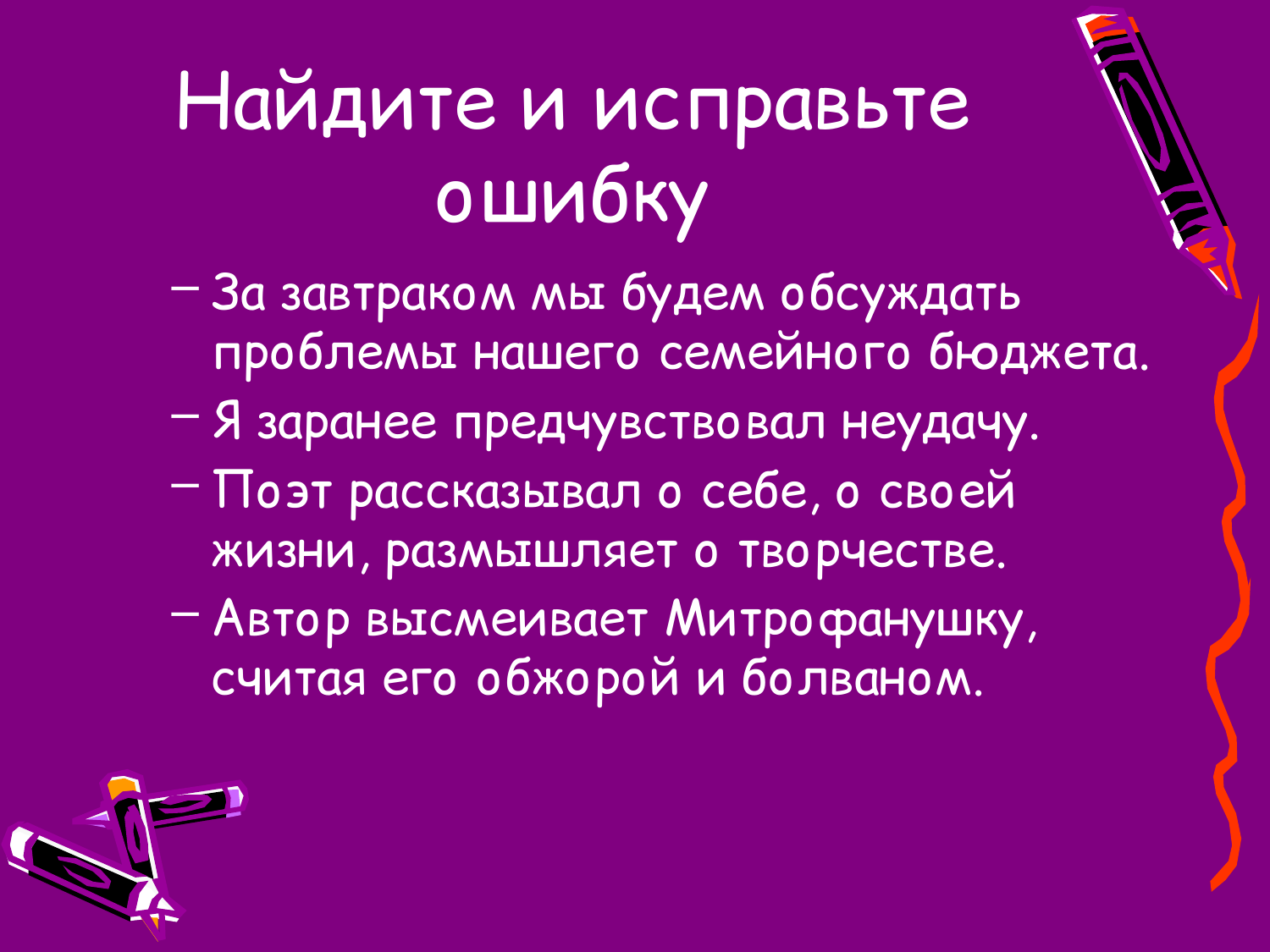

# Найдите и исправьте ошибку
За завтраком мы будем обсуждать проблемы нашего семейного бюджета.
Я заранее предчувствовал неудачу.
Поэт рассказывал о себе, о своей жизни, размышляет о творчестве.
Автор высмеивает Митрофанушку, считая его обжорой и болваном.